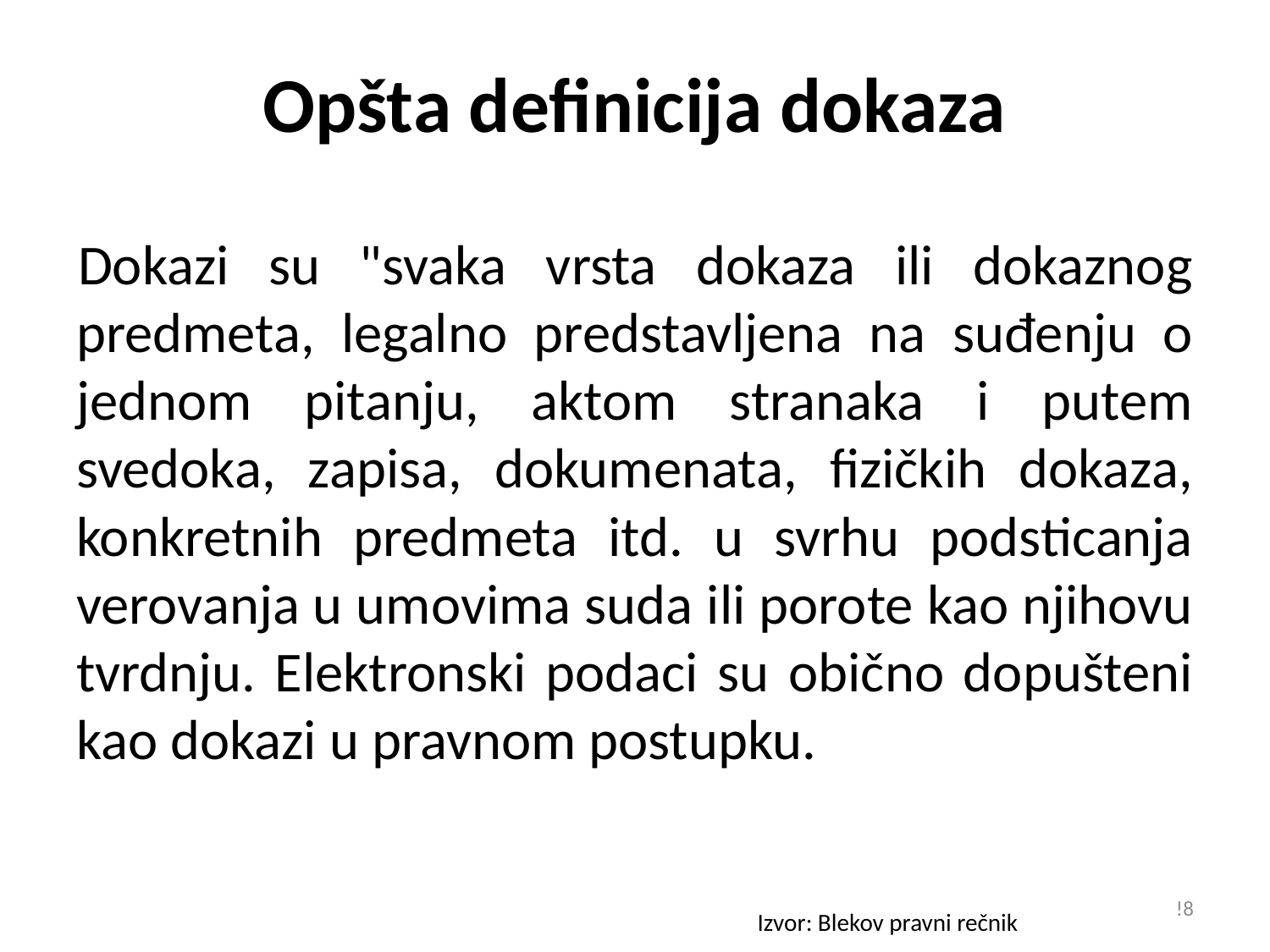

# Opšta definicija dokaza
Dokazi su "svaka vrsta dokaza ili dokaznog predmeta, legalno predstavljena na suđenju o jednom pitanju, aktom stranaka i putem svedoka, zapisa, dokumenata, fizičkih dokaza, konkretnih predmeta itd. u svrhu podsticanja verovanja u umovima suda ili porote kao njihovu tvrdnju. Elektronski podaci su obično dopušteni kao dokazi u pravnom postupku.
!8
Izvor: Blekov pravni rečnik